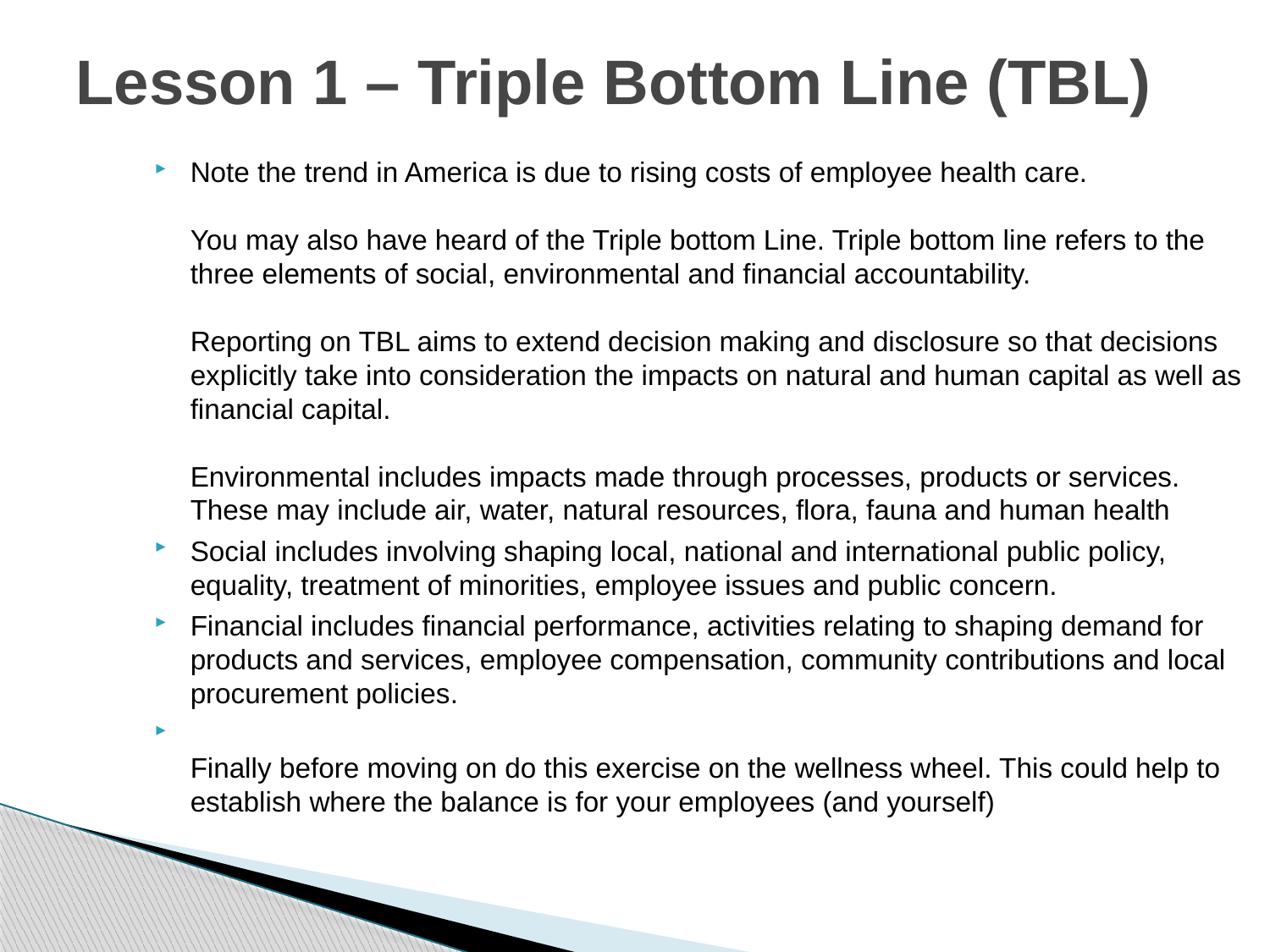

# Lesson 1 – Triple Bottom Line (TBL)
Note the trend in America is due to rising costs of employee health care.
You may also have heard of the Triple bottom Line. Triple bottom line refers to the three elements of social, environmental and financial accountability.
Reporting on TBL aims to extend decision making and disclosure so that decisions explicitly take into consideration the impacts on natural and human capital as well as financial capital.
Environmental includes impacts made through processes, products or services. These may include air, water, natural resources, flora, fauna and human health
Social includes involving shaping local, national and international public policy, equality, treatment of minorities, employee issues and public concern.
Financial includes financial performance, activities relating to shaping demand for products and services, employee compensation, community contributions and local procurement policies.
Finally before moving on do this exercise on the wellness wheel. This could help to establish where the balance is for your employees (and yourself)